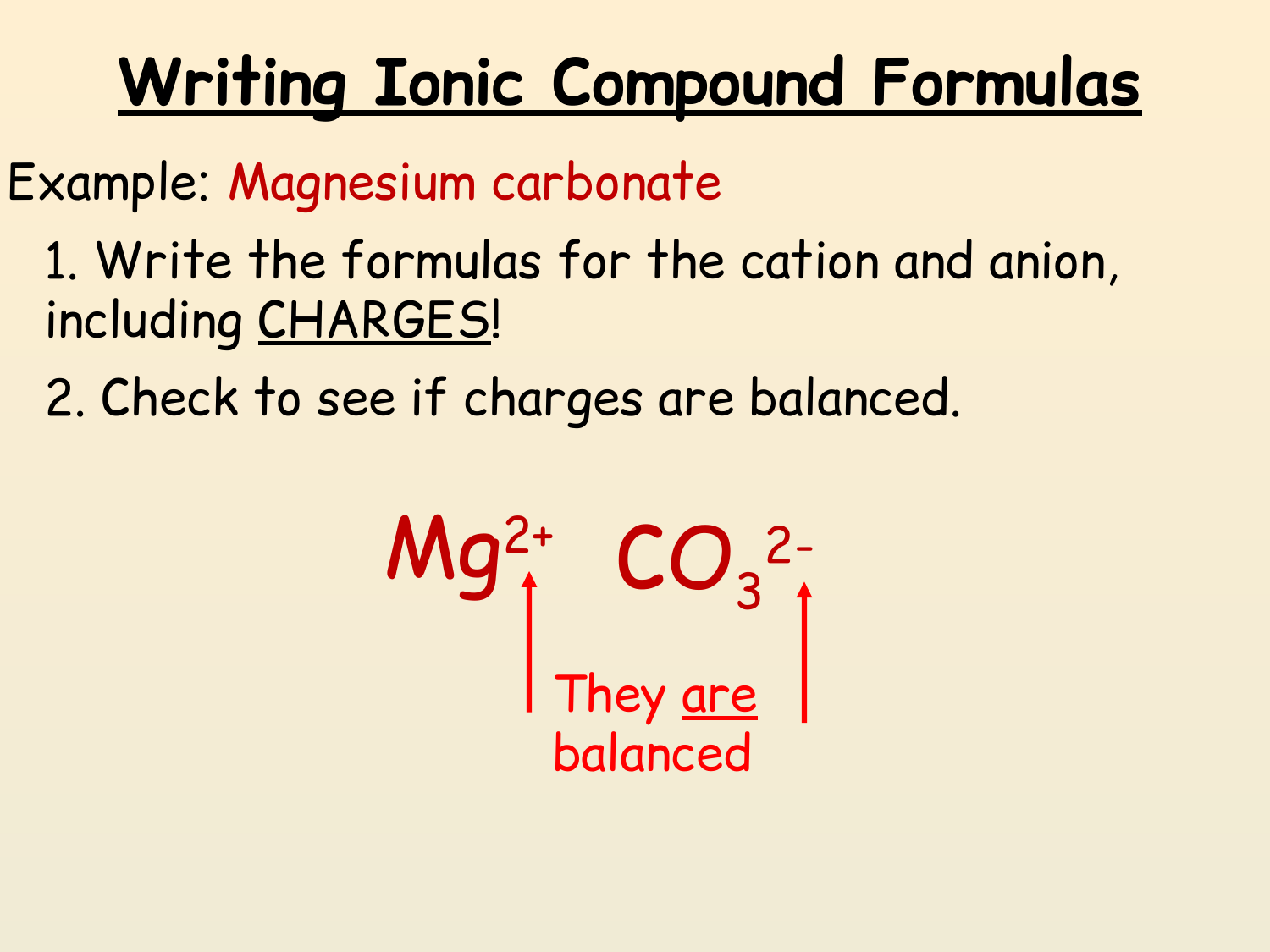

# Writing Ionic Compound Formulas
Example: Magnesium carbonate
1. Write the formulas for the cation and anion, including CHARGES!
2. Check to see if charges are balanced.
Mg2+
CO32-

They are balanced